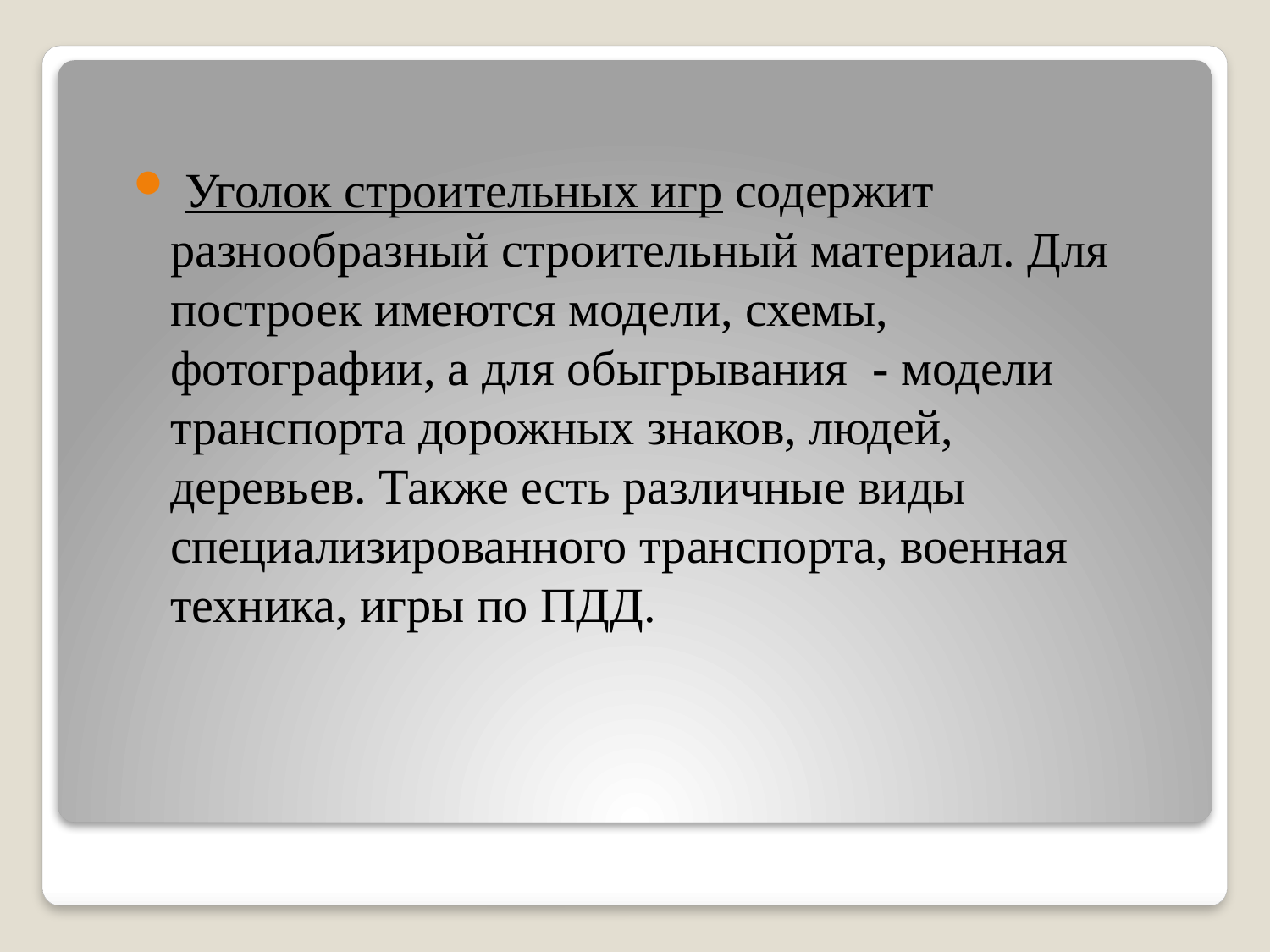

Уголок строительных игр содержит разнообразный строительный материал. Для построек имеются модели, схемы, фотографии, а для обыгрывания  - модели транспорта дорожных знаков, людей, деревьев. Также есть различные виды специализированного транспорта, военная техника, игры по ПДД.